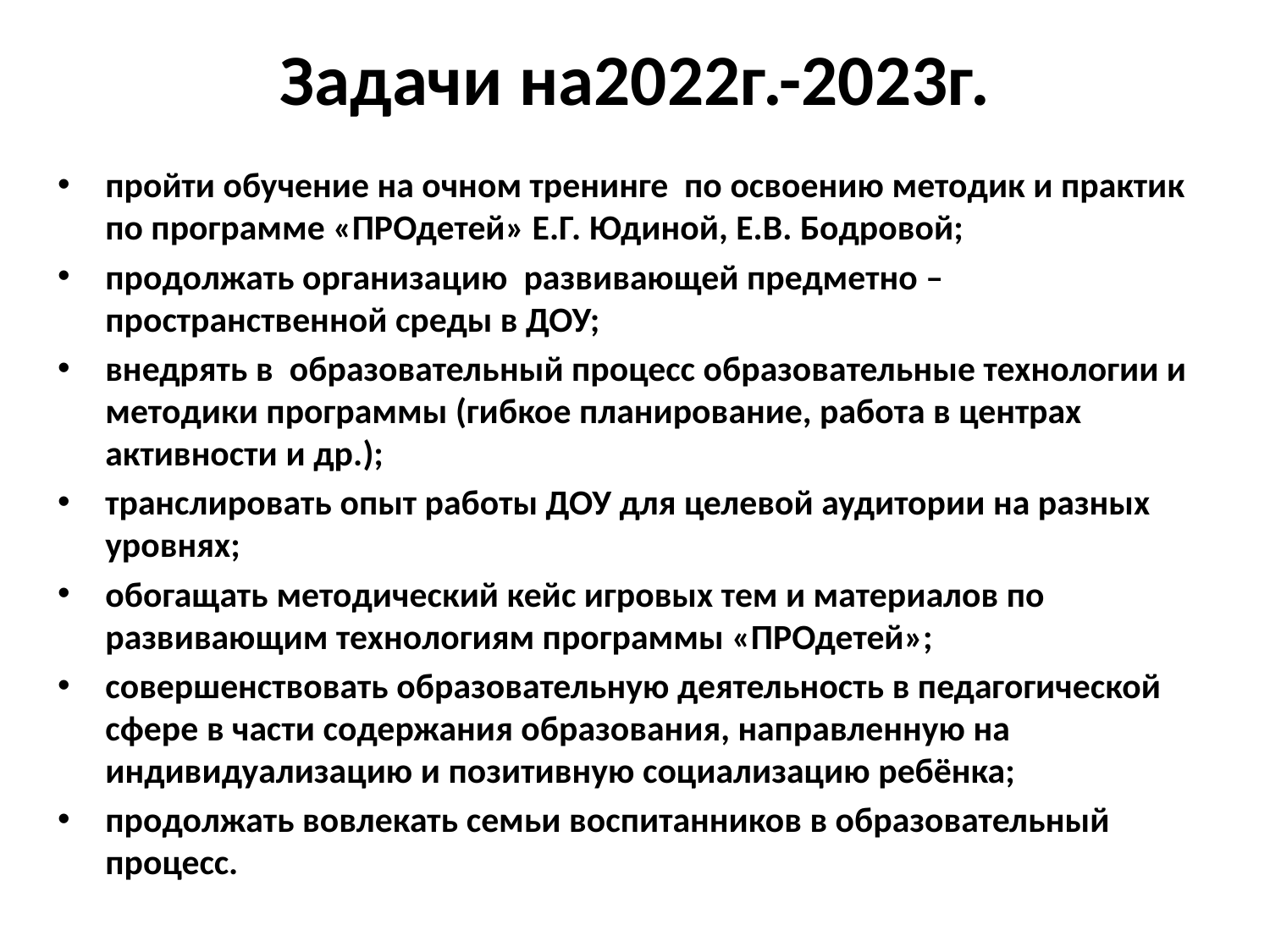

# Задачи на2022г.-2023г.
пройти обучение на очном тренинге  по освоению методик и практик  по программе «ПРОдетей» Е.Г. Юдиной, Е.В. Бодровой;
продолжать организацию  развивающей предметно – пространственной среды в ДОУ;
внедрять в  образовательный процесс образовательные технологии и методики программы (гибкое планирование, работа в центрах активности и др.);
транслировать опыт работы ДОУ для целевой аудитории на разных уровнях;
обогащать методический кейс игровых тем и материалов по  развивающим технологиям программы «ПРОдетей»;
совершенствовать образовательную деятельность в педагогической сфере в части содержания образования, направленную на индивидуализацию и позитивную социализацию ребёнка;
продолжать вовлекать семьи воспитанников в образовательный процесс.